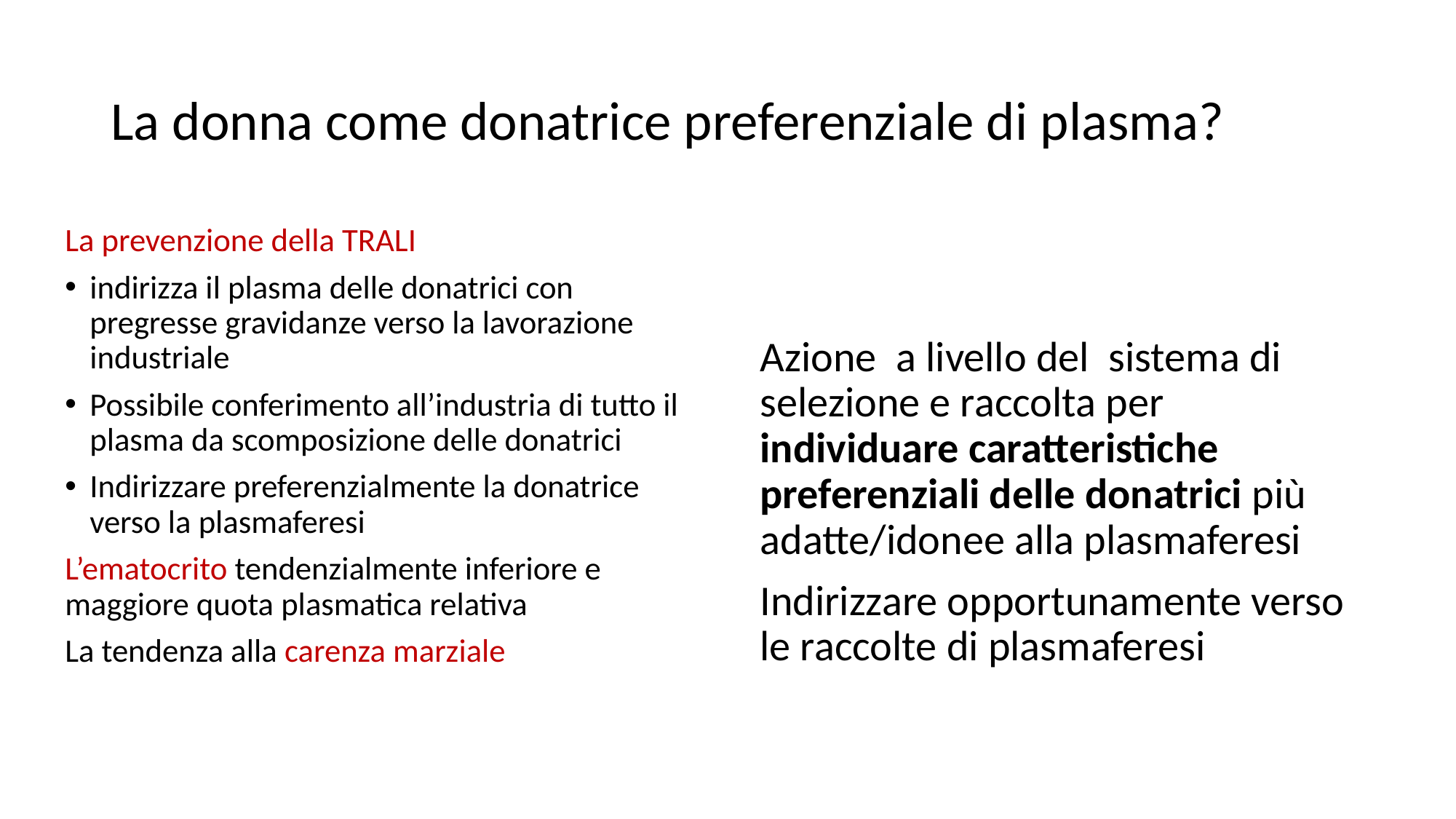

# La donna come donatrice preferenziale di plasma?
La prevenzione della TRALI
indirizza il plasma delle donatrici con pregresse gravidanze verso la lavorazione industriale
Possibile conferimento all’industria di tutto il plasma da scomposizione delle donatrici
Indirizzare preferenzialmente la donatrice verso la plasmaferesi
L’ematocrito tendenzialmente inferiore e maggiore quota plasmatica relativa
La tendenza alla carenza marziale
Azione  a livello del  sistema di selezione e raccolta per individuare caratteristiche preferenziali delle donatrici più adatte/idonee alla plasmaferesi
Indirizzare opportunamente verso le raccolte di plasmaferesi